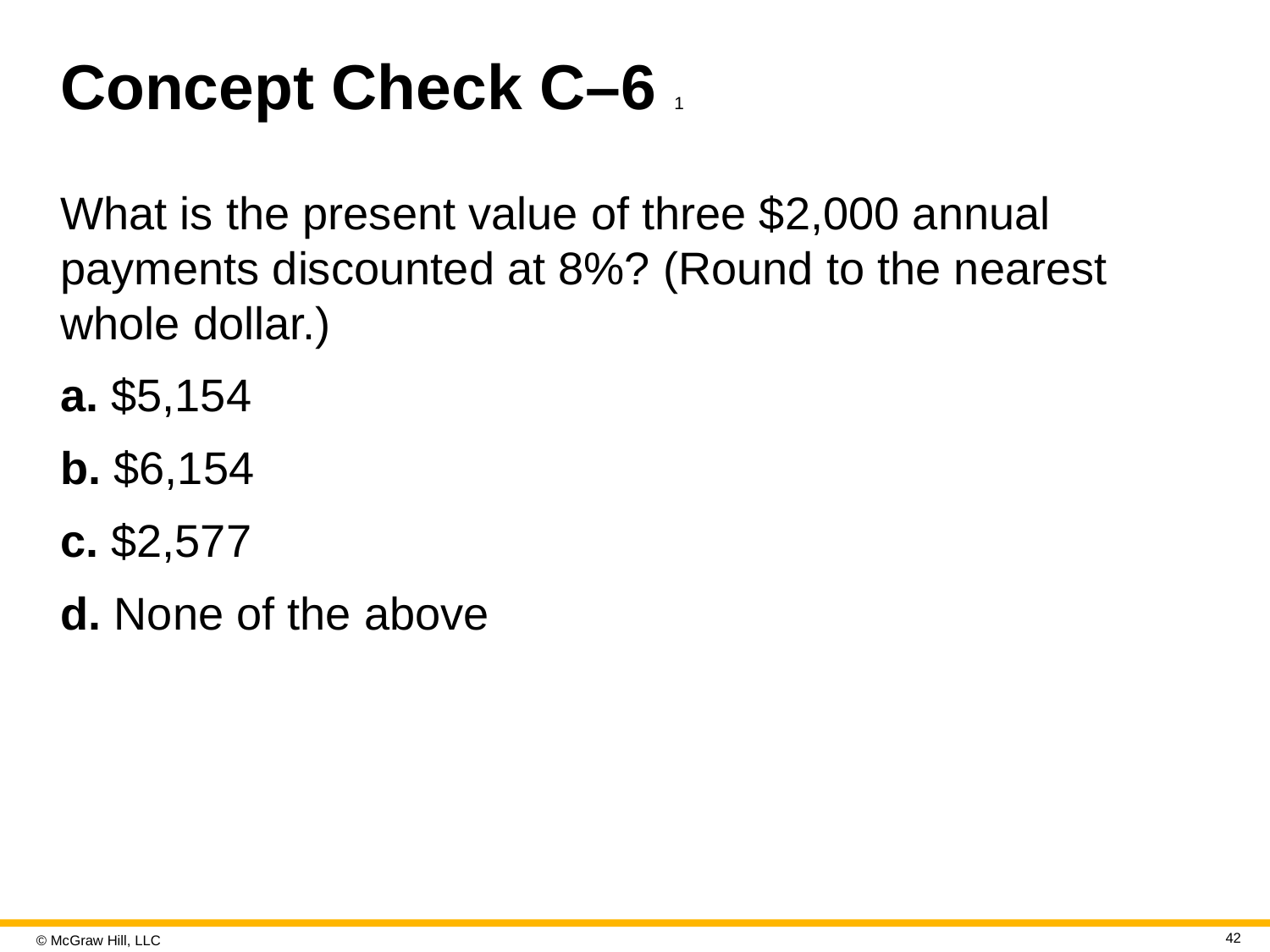

# Concept Check C–6 1
What is the present value of three $2,000 annual payments discounted at 8%? (Round to the nearest whole dollar.)
a. $5,154
b. $6,154
c. $2,577
d. None of the above
42